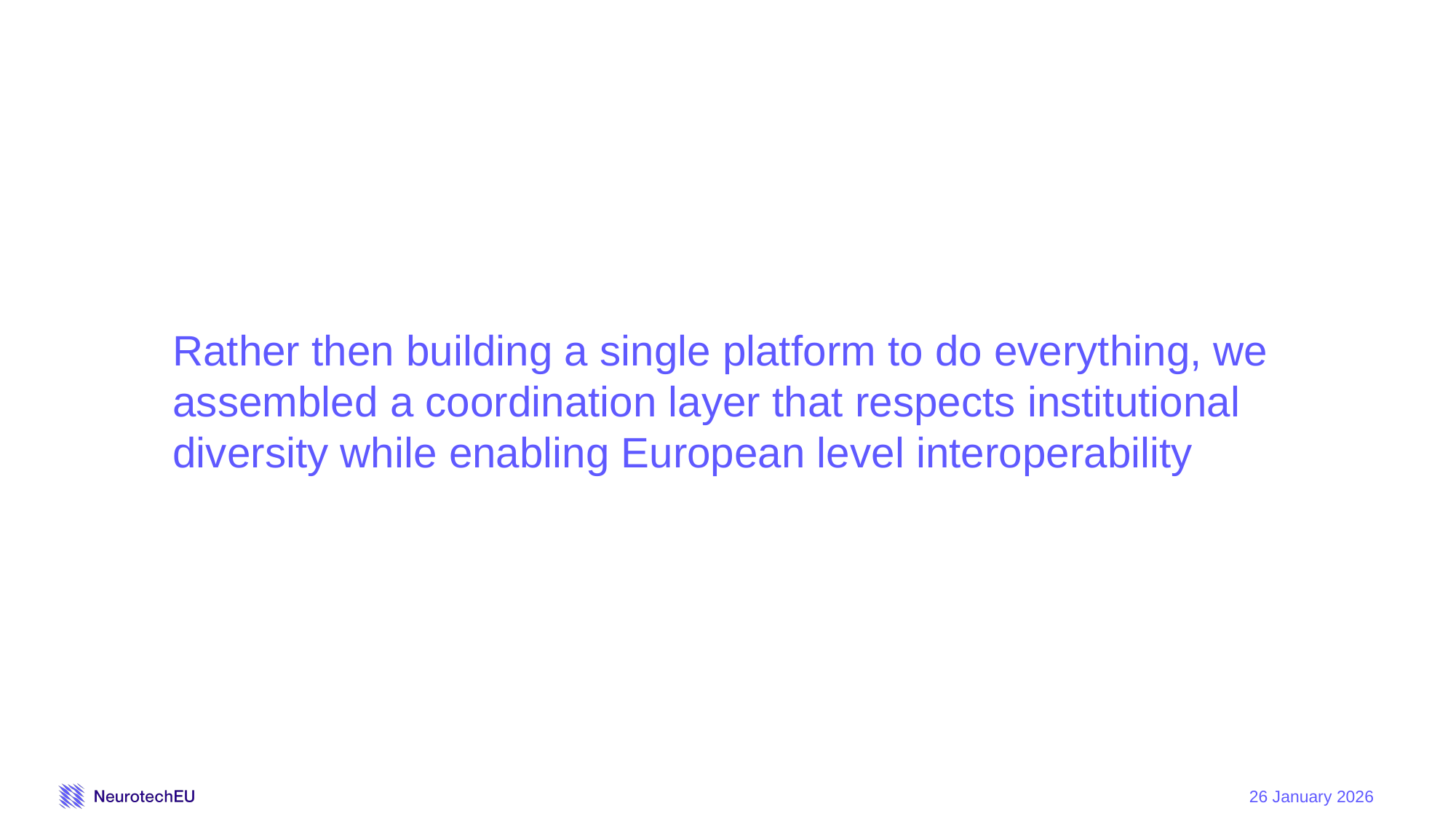

# Rather then building a single platform to do everything, we assembled a coordination layer that respects institutional diversity while enabling European level interoperability
26 January 2026